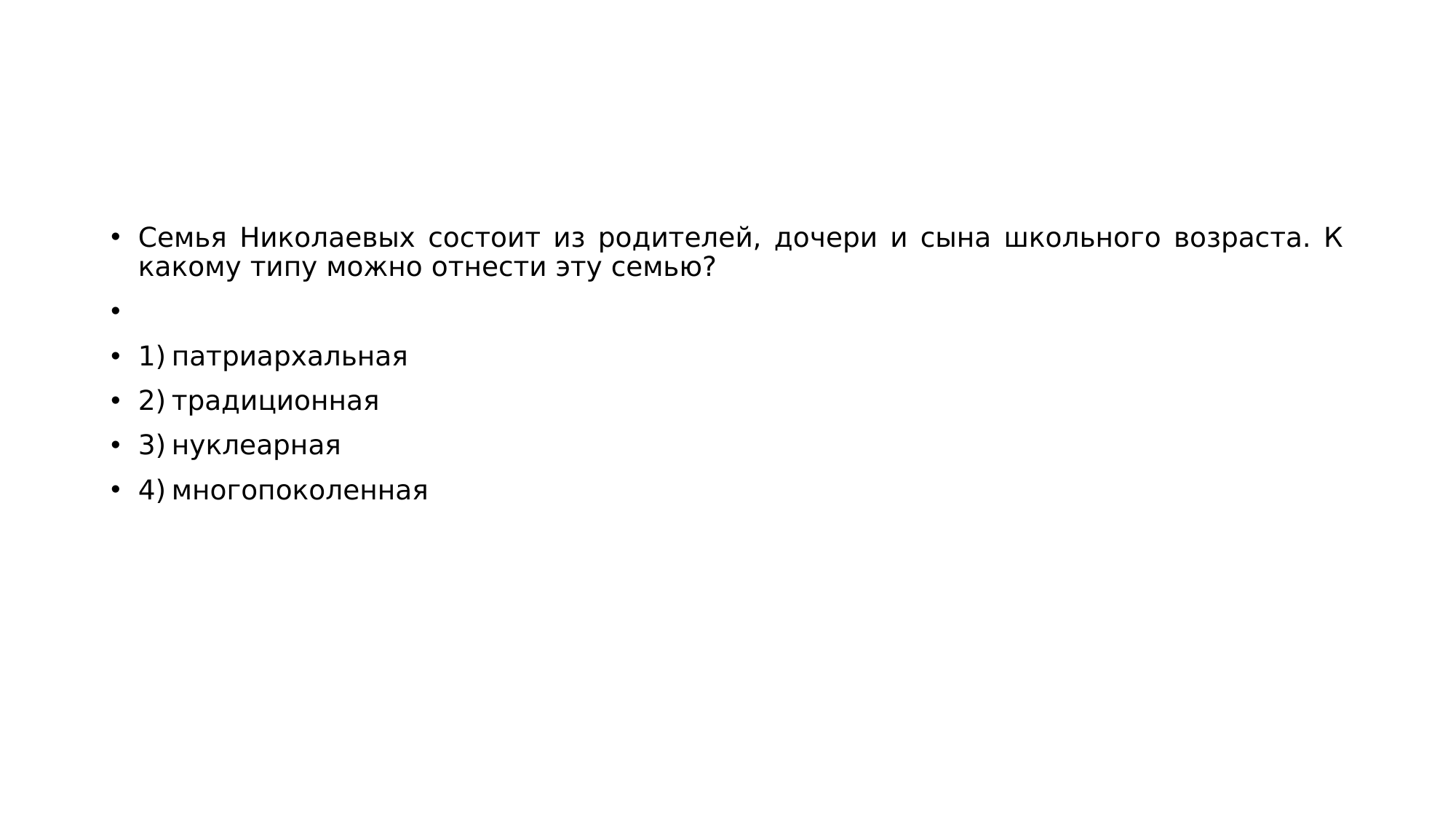

#
Семья Николаевых состоит из родителей, дочери и сына школьного возраста. К какому типу можно отнести эту семью?

1) патриархальная
2) традиционная
3) нуклеарная
4) многопоколенная